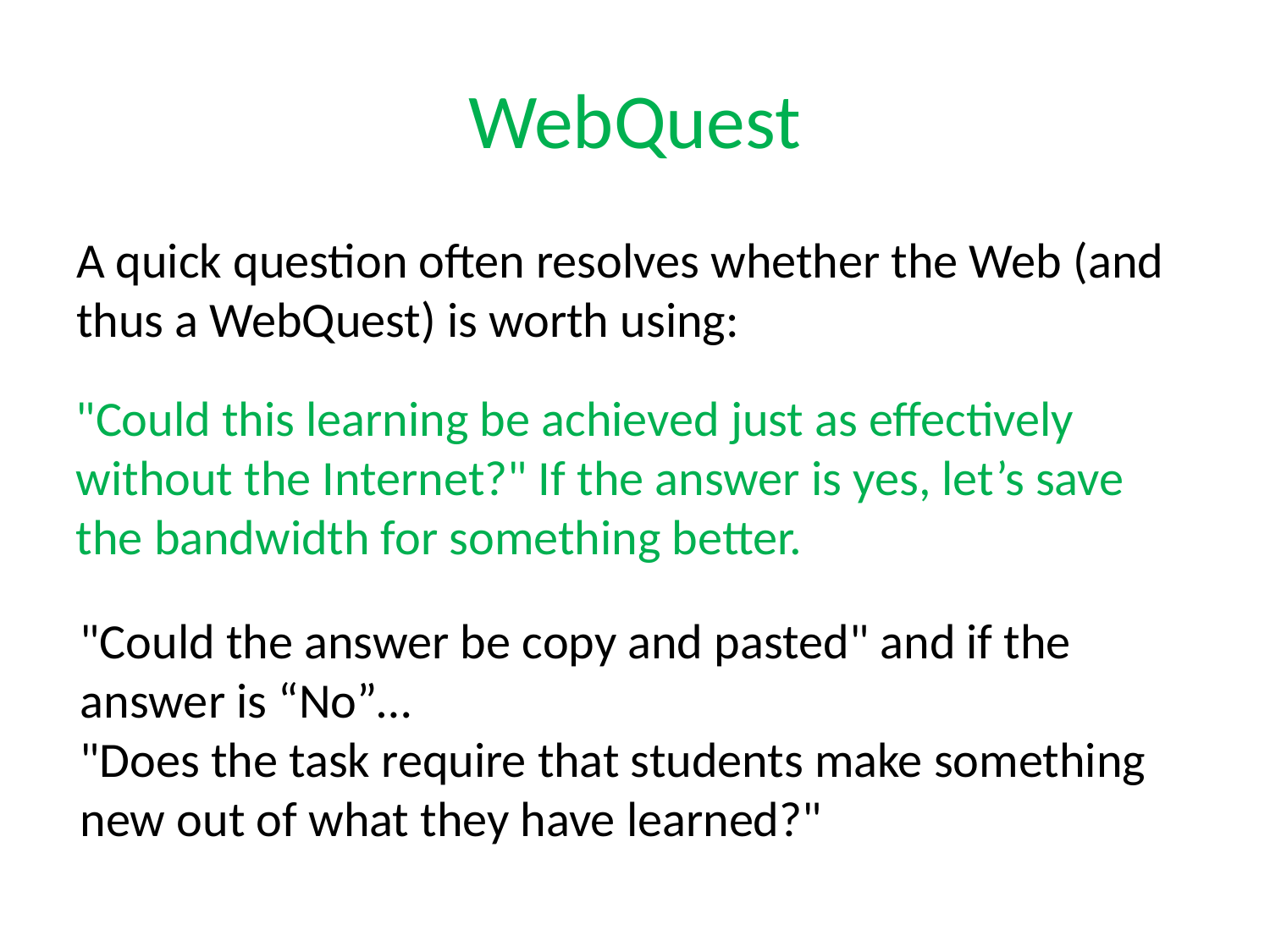

# WebQuest
A quick question often resolves whether the Web (and thus a WebQuest) is worth using:

"Could this learning be achieved just as effectively without the Internet?" If the answer is yes, let’s save the bandwidth for something better.

"Could the answer be copy and pasted" and if the answer is “No”…
"Does the task require that students make something new out of what they have learned?"